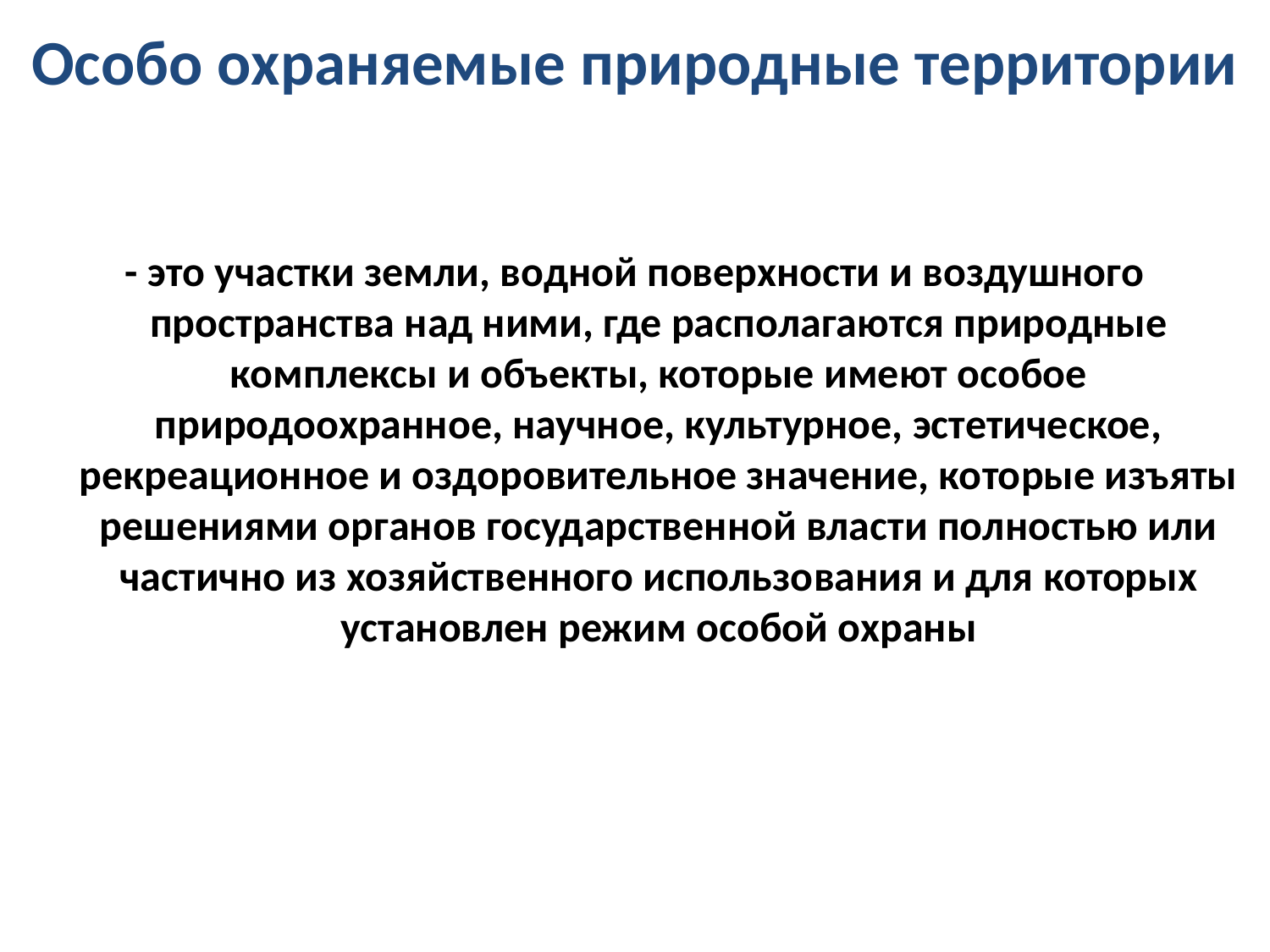

# Особо охраняемые природные территории

- это участки земли, водной поверхности и воздушного пространства над ними, где располагаются природные комплексы и объекты, которые имеют особое природоохранное, научное, культурное, эстетическое, рекреационное и оздоровительное значение, которые изъяты решениями органов государственной власти полностью или частично из хозяйственного использования и для которых установлен режим особой охраны